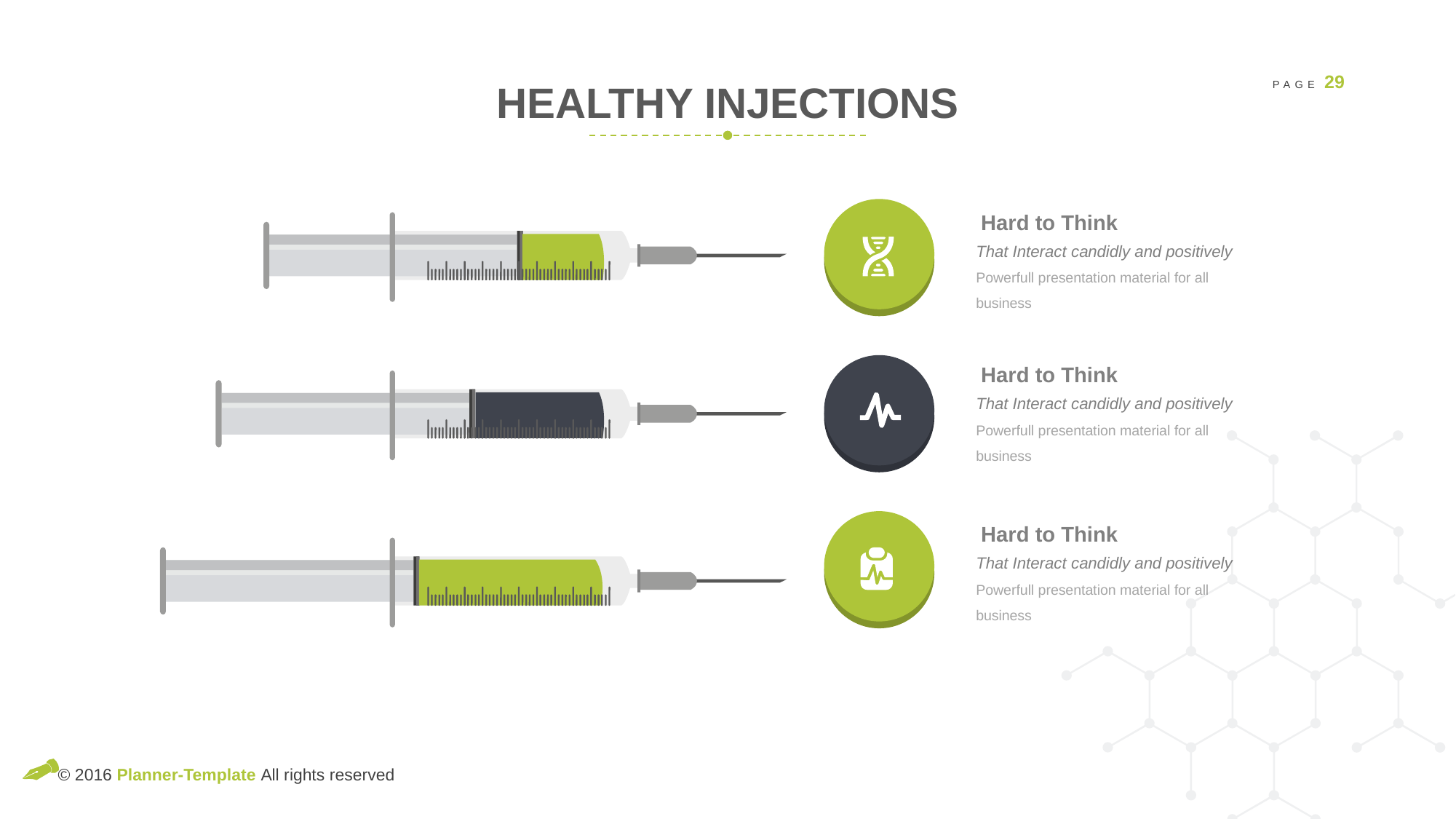

HEALTHY INJECTIONS

Hard to Think
That Interact candidly and positively
Powerfull presentation material for all business

Hard to Think
That Interact candidly and positively
Powerfull presentation material for all business

Hard to Think
That Interact candidly and positively
Powerfull presentation material for all business